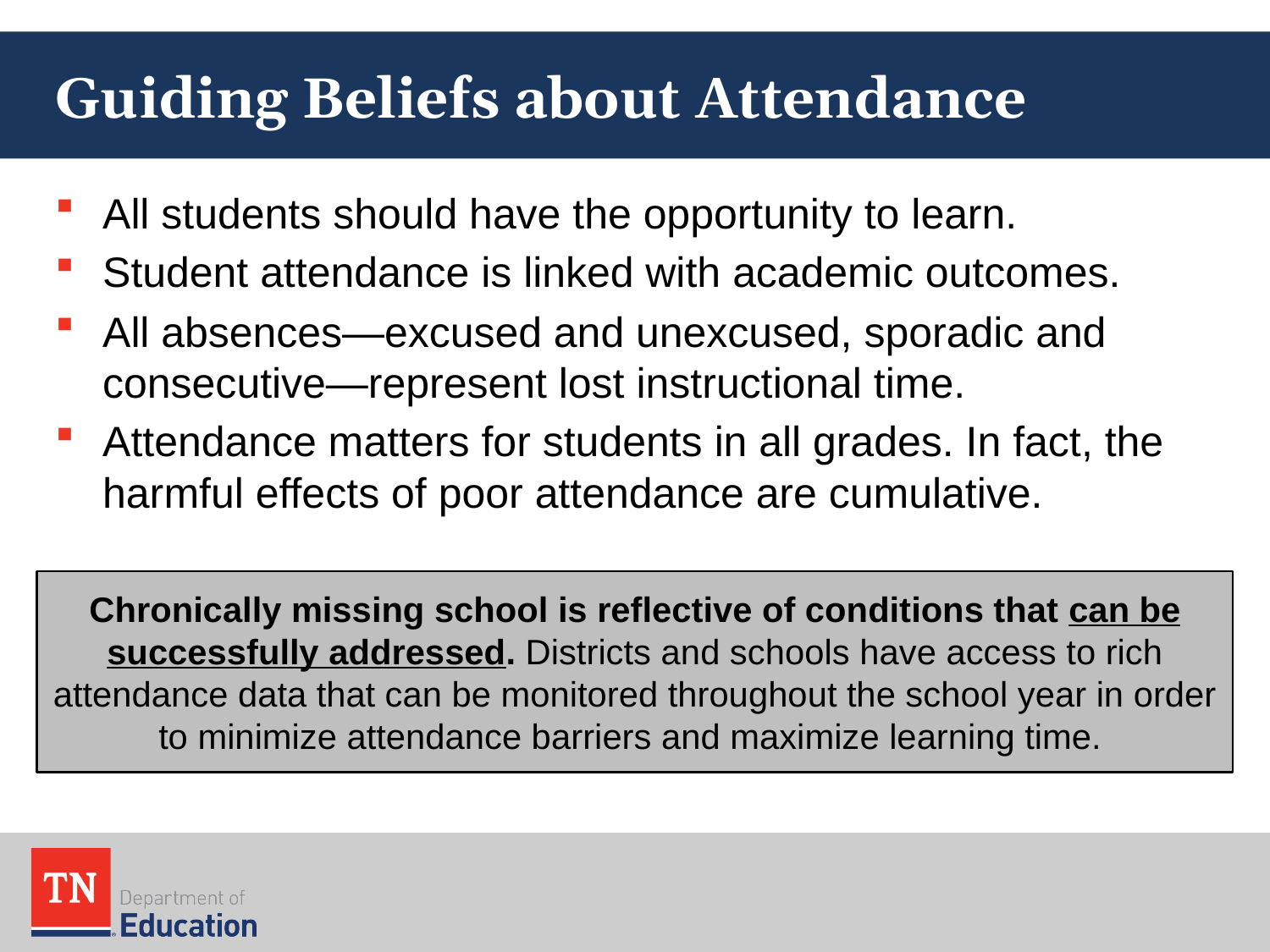

# Guiding Beliefs about Attendance
All students should have the opportunity to learn.
Student attendance is linked with academic outcomes.
All absences—excused and unexcused, sporadic and consecutive—represent lost instructional time.
Attendance matters for students in all grades. In fact, the harmful effects of poor attendance are cumulative.
Chronically missing school is reflective of conditions that can be successfully addressed. Districts and schools have access to rich attendance data that can be monitored throughout the school year in order to minimize attendance barriers and maximize learning time.